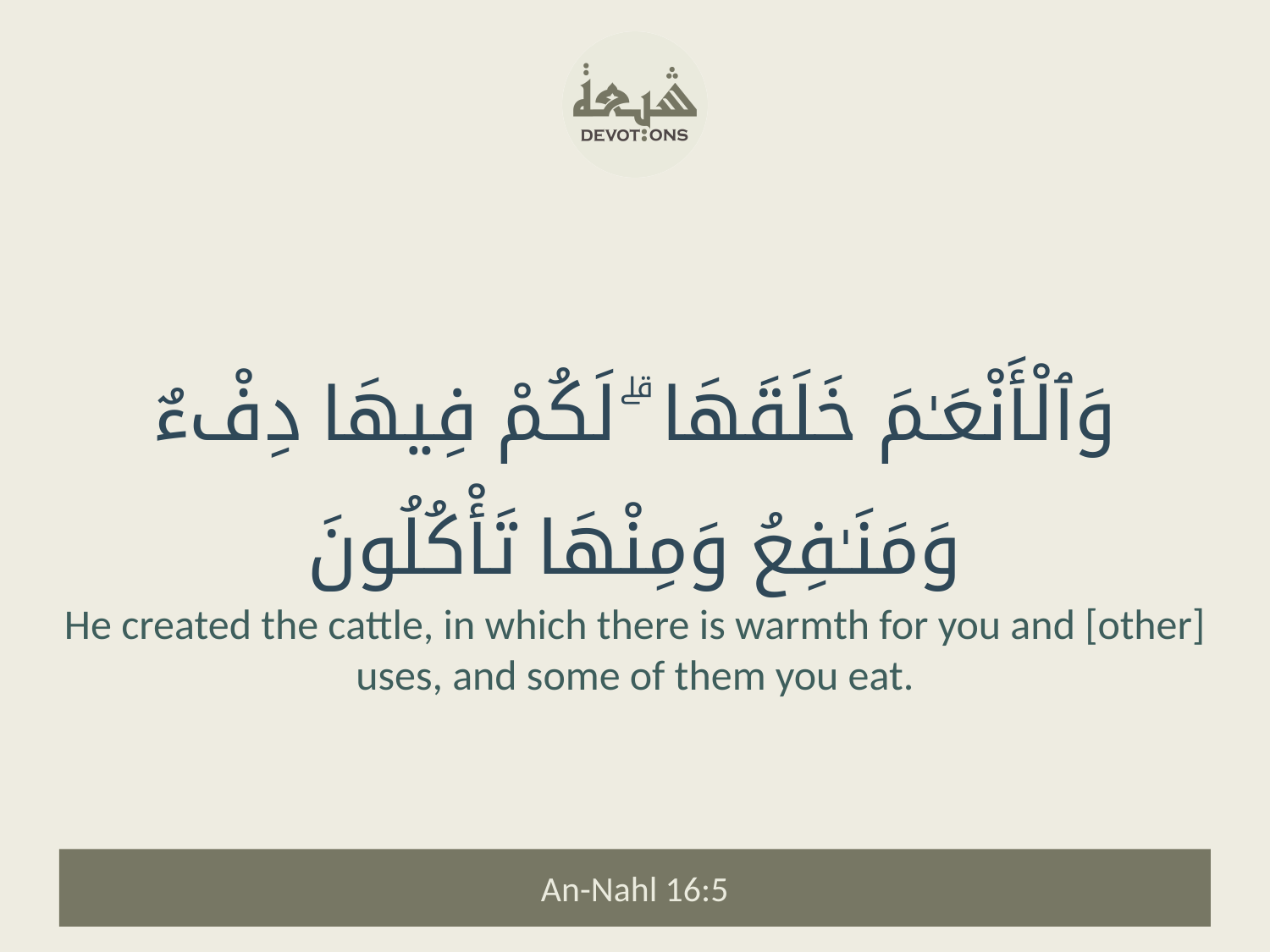

وَٱلْأَنْعَـٰمَ خَلَقَهَا ۗ لَكُمْ فِيهَا دِفْءٌ وَمَنَـٰفِعُ وَمِنْهَا تَأْكُلُونَ
He created the cattle, in which there is warmth for you and [other] uses, and some of them you eat.
An-Nahl 16:5